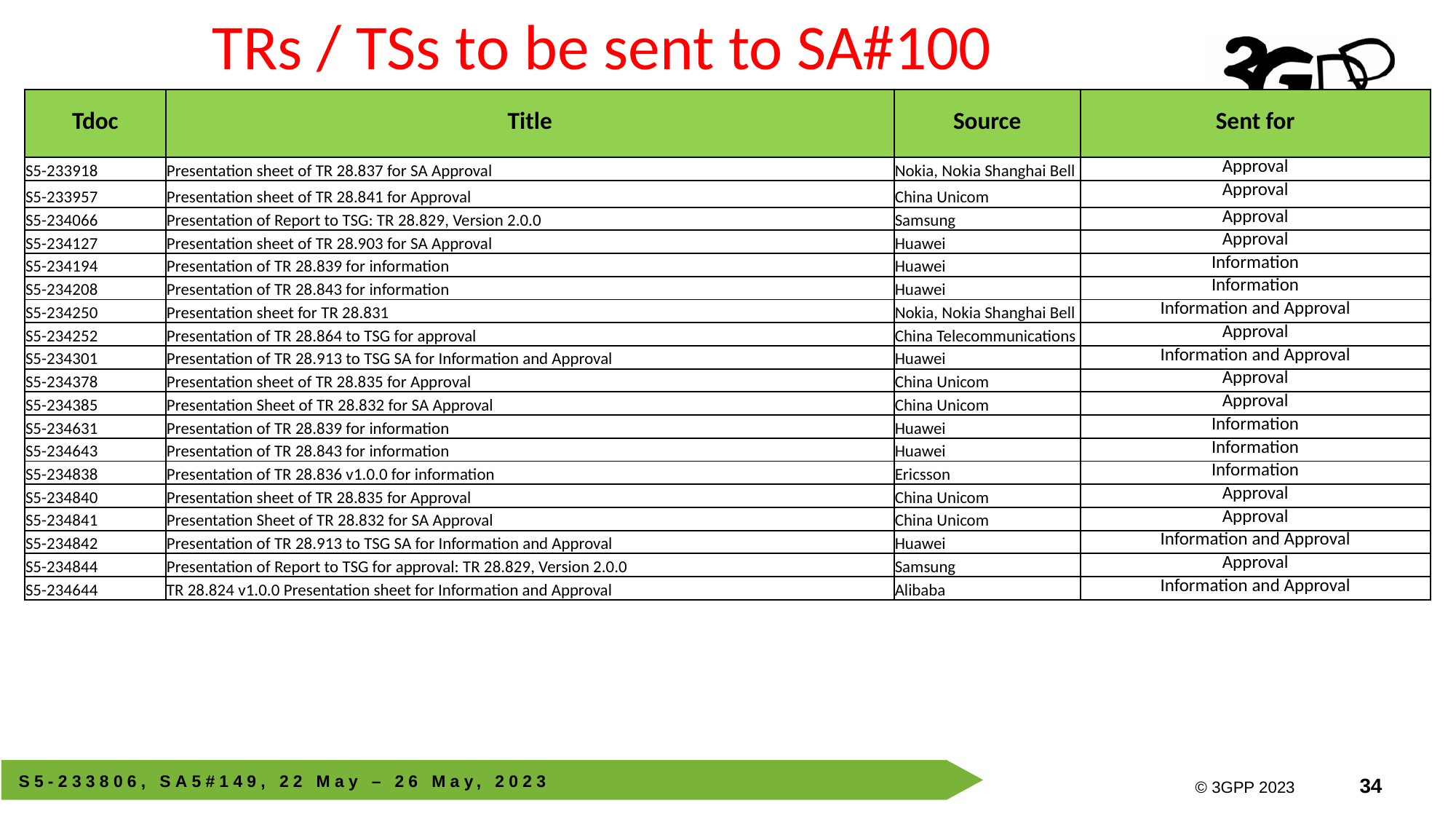

# TRs / TSs to be sent to SA#100
| Tdoc | Title | Source | Sent for |
| --- | --- | --- | --- |
| S5-233918 | Presentation sheet of TR 28.837 for SA Approval | Nokia, Nokia Shanghai Bell | Approval |
| S5-233957 | Presentation sheet of TR 28.841 for Approval | China Unicom | Approval |
| S5-234066 | Presentation of Report to TSG: TR 28.829, Version 2.0.0 | Samsung | Approval |
| S5-234127 | Presentation sheet of TR 28.903 for SA Approval | Huawei | Approval |
| S5-234194 | Presentation of TR 28.839 for information | Huawei | Information |
| S5-234208 | Presentation of TR 28.843 for information | Huawei | Information |
| S5-234250 | Presentation sheet for TR 28.831 | Nokia, Nokia Shanghai Bell | Information and Approval |
| S5-234252 | Presentation of TR 28.864 to TSG for approval | China Telecommunications | Approval |
| S5-234301 | Presentation of TR 28.913 to TSG SA for Information and Approval | Huawei | Information and Approval |
| S5-234378 | Presentation sheet of TR 28.835 for Approval | China Unicom | Approval |
| S5-234385 | Presentation Sheet of TR 28.832 for SA Approval | China Unicom | Approval |
| S5-234631 | Presentation of TR 28.839 for information | Huawei | Information |
| S5-234643 | Presentation of TR 28.843 for information | Huawei | Information |
| S5-234838 | Presentation of TR 28.836 v1.0.0 for information | Ericsson | Information |
| S5-234840 | Presentation sheet of TR 28.835 for Approval | China Unicom | Approval |
| S5-234841 | Presentation Sheet of TR 28.832 for SA Approval | China Unicom | Approval |
| S5-234842 | Presentation of TR 28.913 to TSG SA for Information and Approval | Huawei | Information and Approval |
| S5-234844 | Presentation of Report to TSG for approval: TR 28.829, Version 2.0.0 | Samsung | Approval |
| S5-234644 | TR 28.824 v1.0.0 Presentation sheet for Information and Approval | Alibaba | Information and Approval |